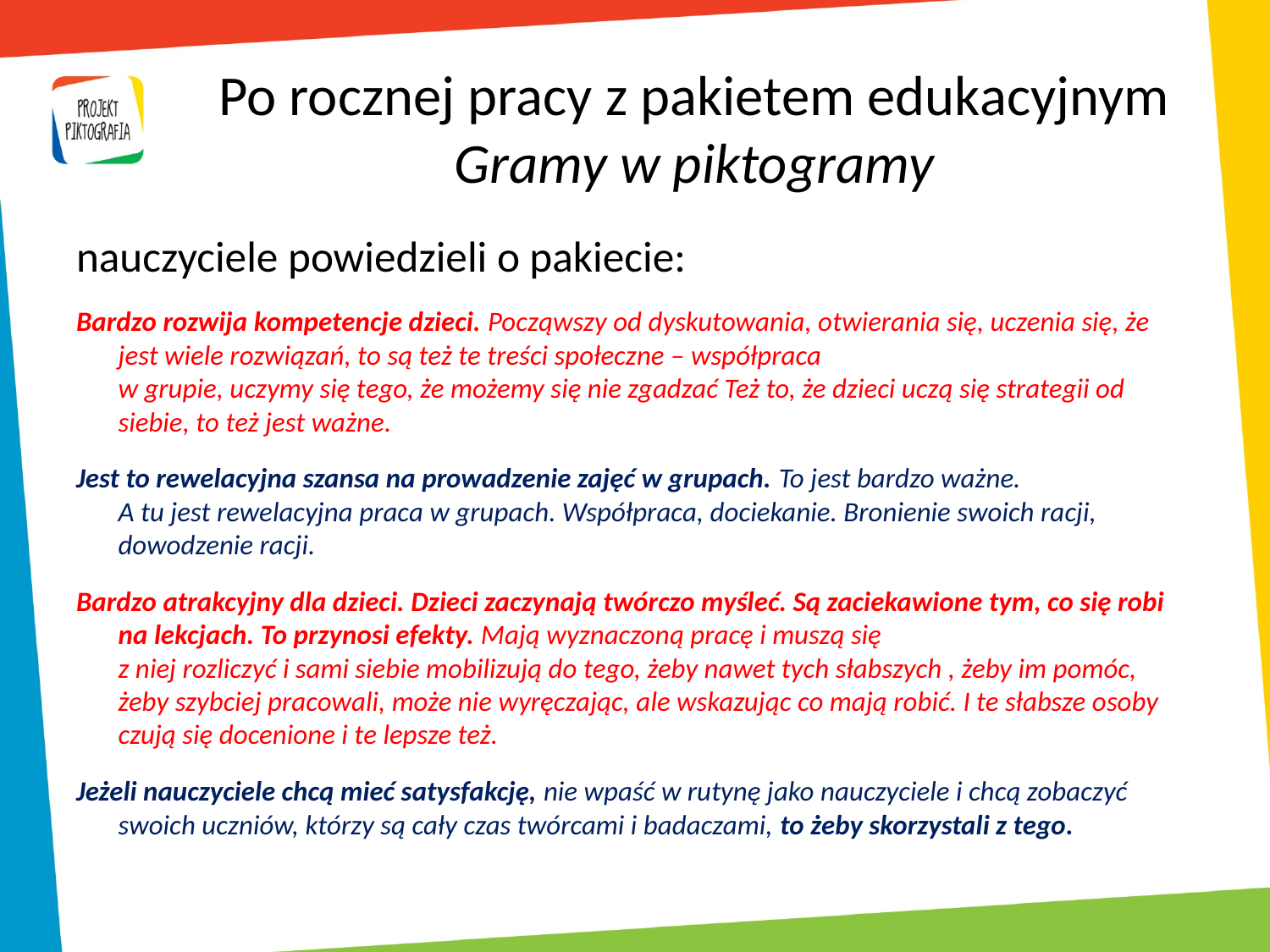

Po rocznej pracy z pakietem edukacyjnym
Gramy w piktogramy
nauczyciele powiedzieli o pakiecie:

Bardzo rozwija kompetencje dzieci. Począwszy od dyskutowania, otwierania się, uczenia się, że jest wiele rozwiązań, to są też te treści społeczne – współpraca
w grupie, uczymy się tego, że możemy się nie zgadzać Też to, że dzieci uczą się strategii od siebie, to też jest ważne.

Jest to rewelacyjna szansa na prowadzenie zajęć w grupach. To jest bardzo ważne.
A tu jest rewelacyjna praca w grupach. Współpraca, dociekanie. Bronienie swoich racji, dowodzenie racji.

Bardzo atrakcyjny dla dzieci. Dzieci zaczynają twórczo myśleć. Są zaciekawione tym, co się robi na lekcjach. To przynosi efekty. Mają wyznaczoną pracę i muszą się
z niej rozliczyć i sami siebie mobilizują do tego, żeby nawet tych słabszych , żeby im pomóc, żeby szybciej pracowali, może nie wyręczając, ale wskazując co mają robić. I te słabsze osoby czują się docenione i te lepsze też.

Jeżeli nauczyciele chcą mieć satysfakcję, nie wpaść w rutynę jako nauczyciele i chcą zobaczyć swoich uczniów, którzy są cały czas twórcami i badaczami, to żeby skorzystali z tego.